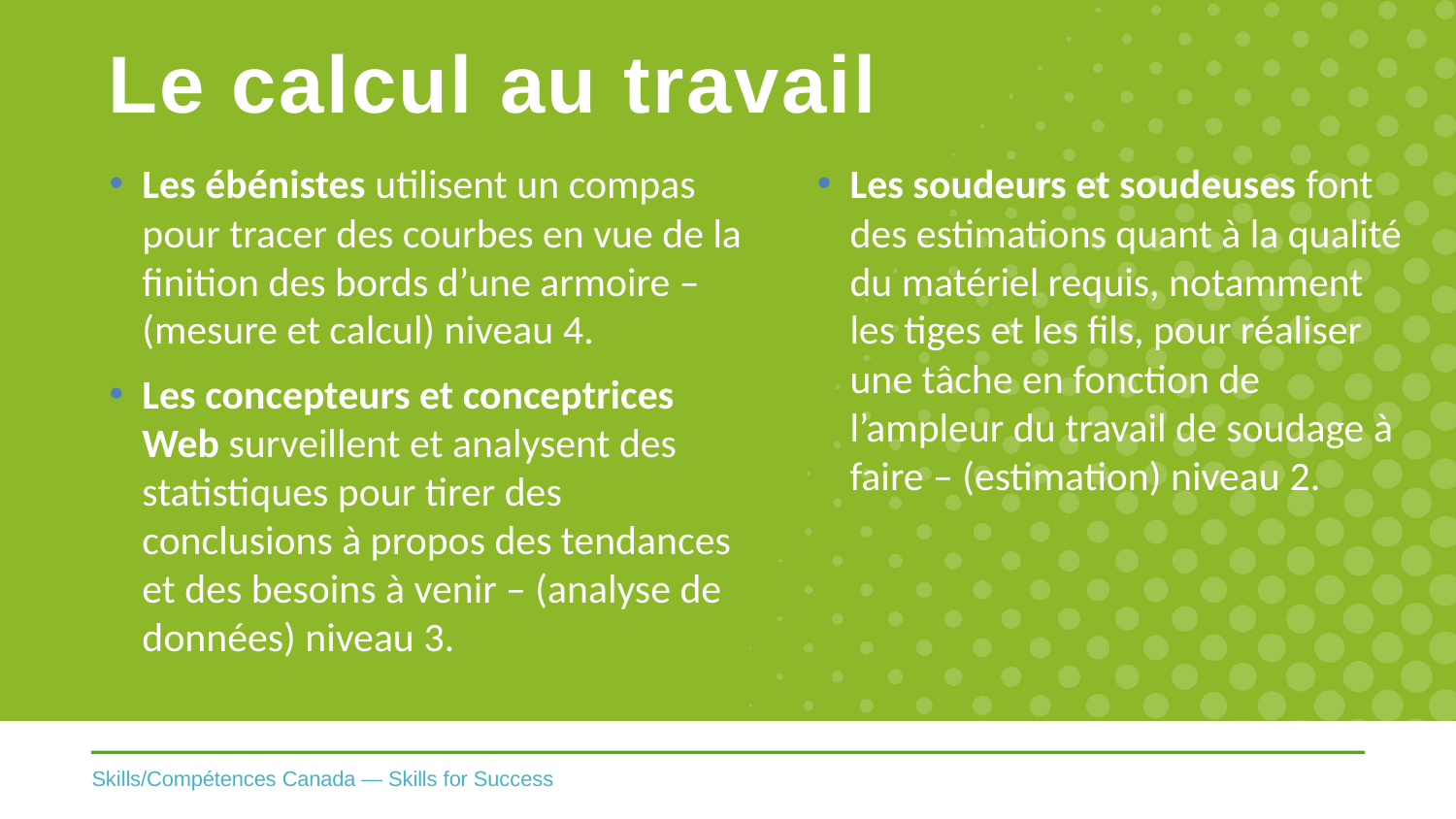

# Le calcul au travail
Les ébénistes utilisent un compas pour tracer des courbes en vue de la finition des bords d’une armoire – (mesure et calcul) niveau 4.
Les concepteurs et conceptrices Web surveillent et analysent des statistiques pour tirer des conclusions à propos des tendances et des besoins à venir – (analyse de données) niveau 3.
Les soudeurs et soudeuses font des estimations quant à la qualité du matériel requis, notamment les tiges et les fils, pour réaliser une tâche en fonction de l’ampleur du travail de soudage à faire – (estimation) niveau 2.